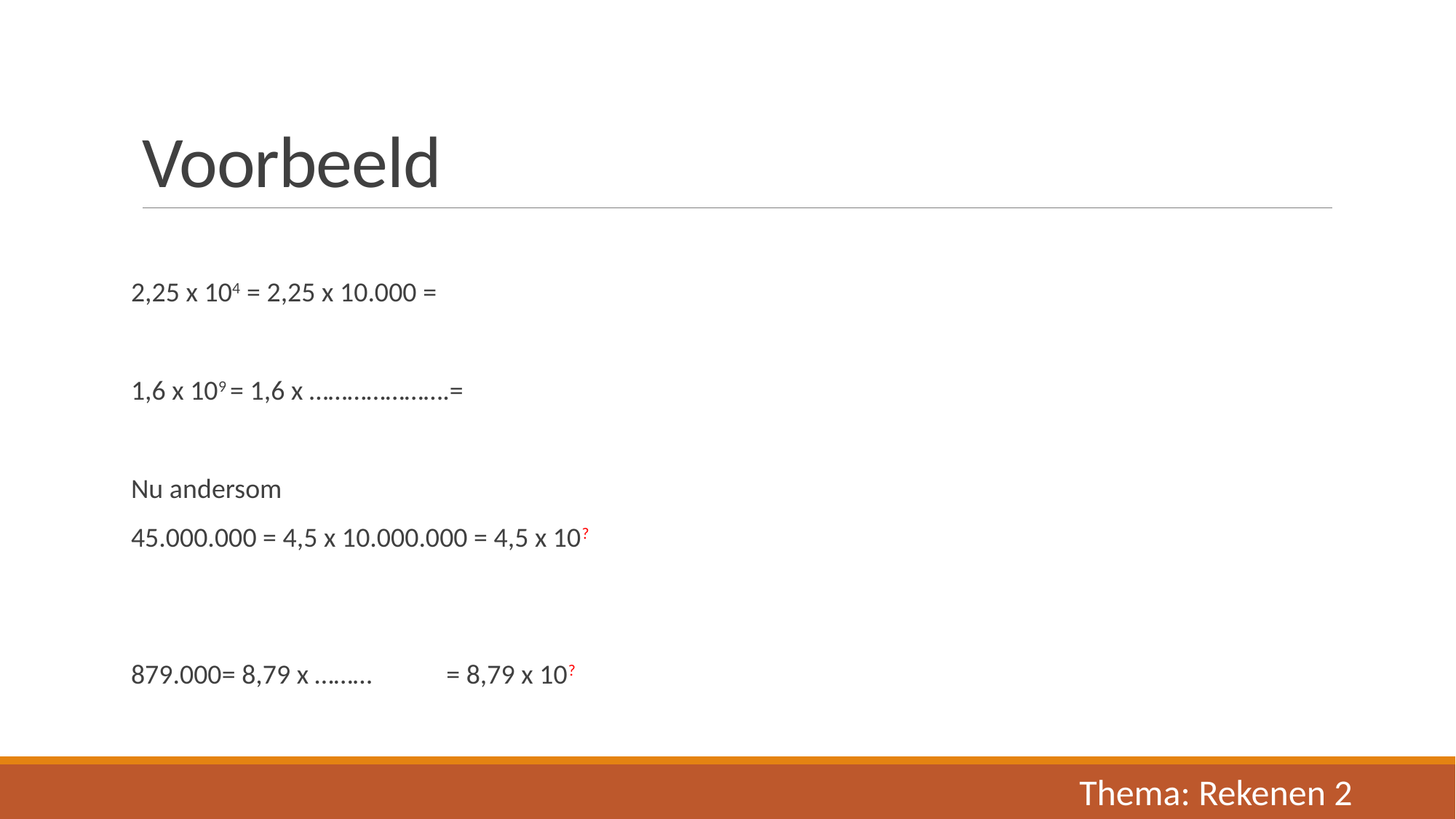

# Voorbeeld

2,25 x 104 = 2,25 x 10.000 =

1,6 x 109 = 1,6 x ………………….=

Nu andersom
45.000.000 = 4,5 x 10.000.000 = 4,5 x 10?

879.000= 8,79 x ………            = 8,79 x 10?

Thema: Rekenen 2